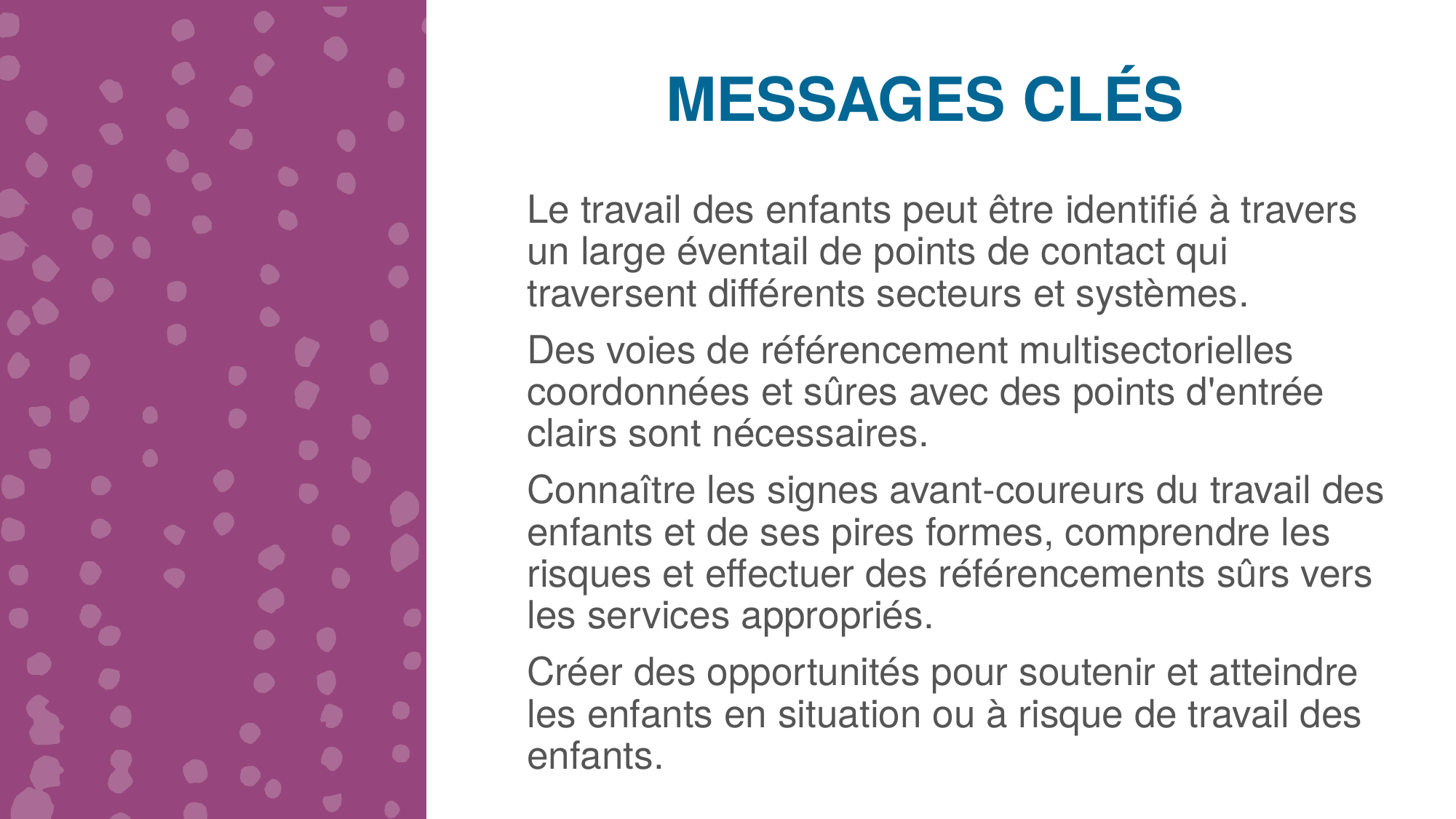

MESSAGES CLÉS
Le travail des enfants peut être identifié à travers un large éventail de points de contact qui traversent différents secteurs et systèmes.
Des voies de référencement multisectorielles coordonnées et sûres avec des points d'entrée clairs sont nécessaires.
Connaître les signes avant-coureurs du travail des enfants et de ses pires formes, comprendre les risques et effectuer des référencements sûrs vers les services appropriés.
Créer des opportunités pour soutenir et atteindre les enfants en situation ou à risque de travail des enfants.